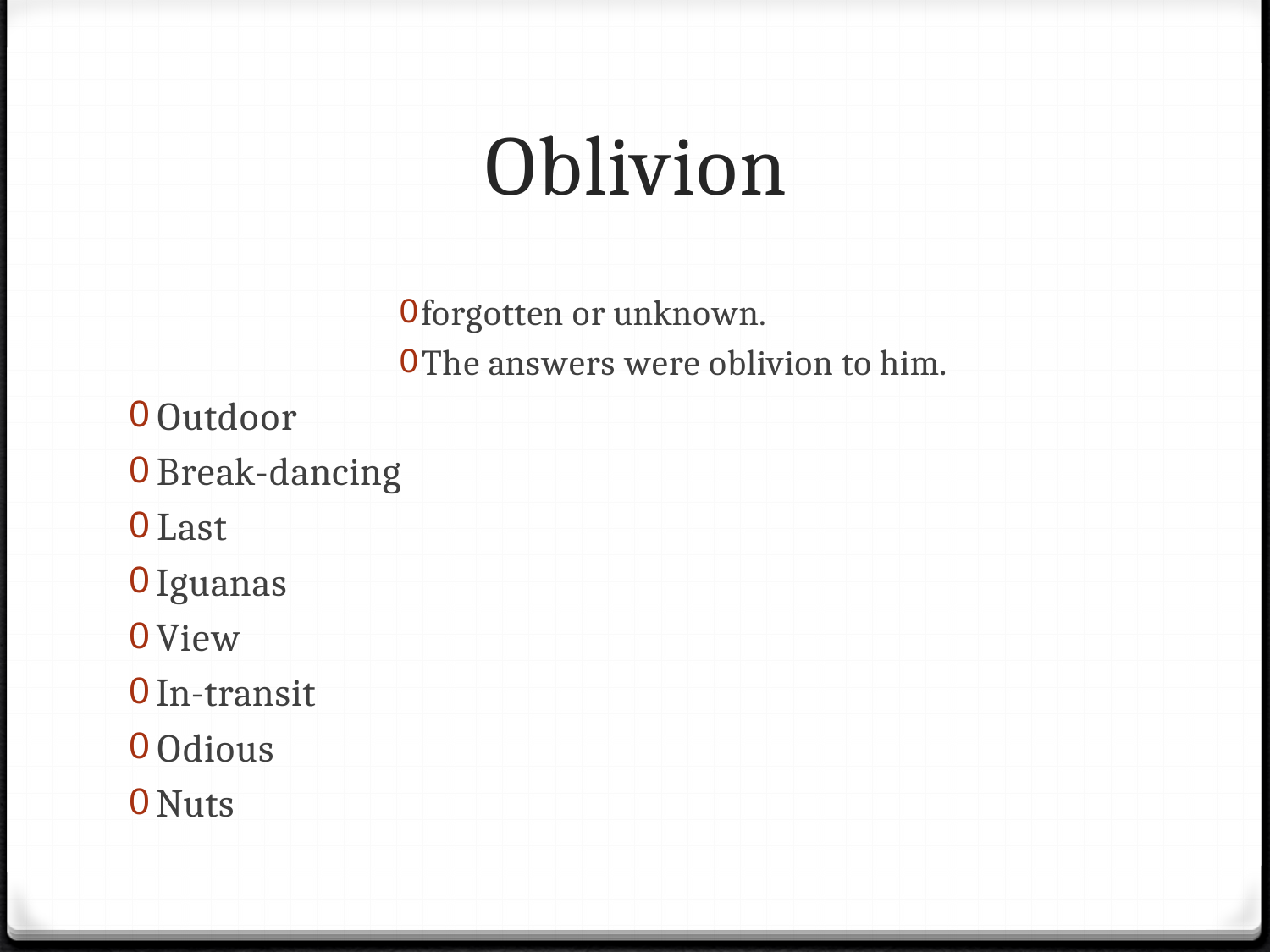

# Oblivion
forgotten or unknown.
The answers were oblivion to him.
Outdoor
Break-dancing
Last
Iguanas
View
In-transit
Odious
Nuts